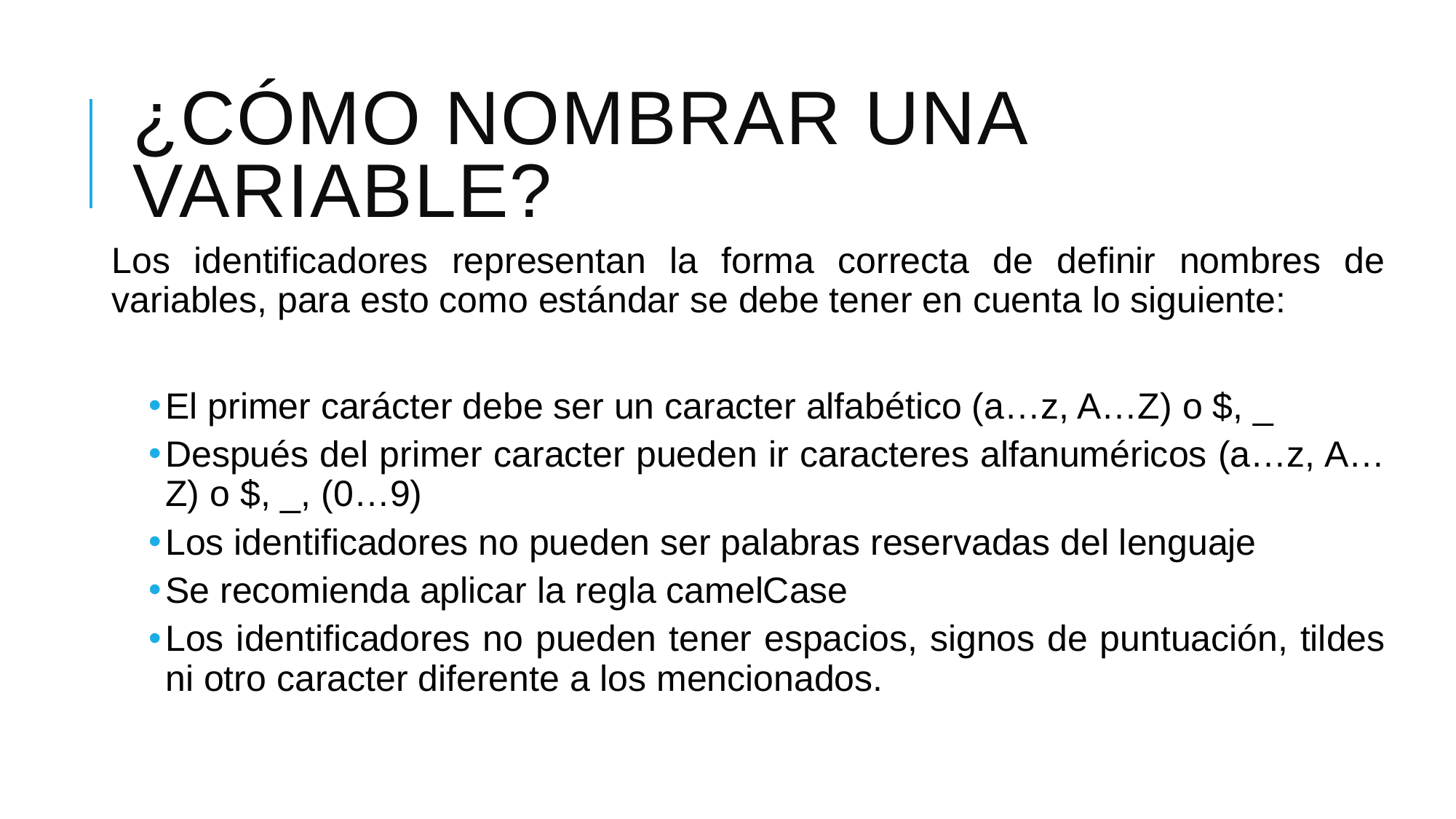

# ¿Cómo nombrar una variable?
Los identificadores representan la forma correcta de definir nombres de variables, para esto como estándar se debe tener en cuenta lo siguiente:

El primer carácter debe ser un caracter alfabético (a…z, A…Z) o $, _
Después del primer caracter pueden ir caracteres alfanuméricos (a…z, A…Z) o $, _, (0…9)
Los identificadores no pueden ser palabras reservadas del lenguaje
Se recomienda aplicar la regla camelCase
Los identificadores no pueden tener espacios, signos de puntuación, tildes ni otro caracter diferente a los mencionados.